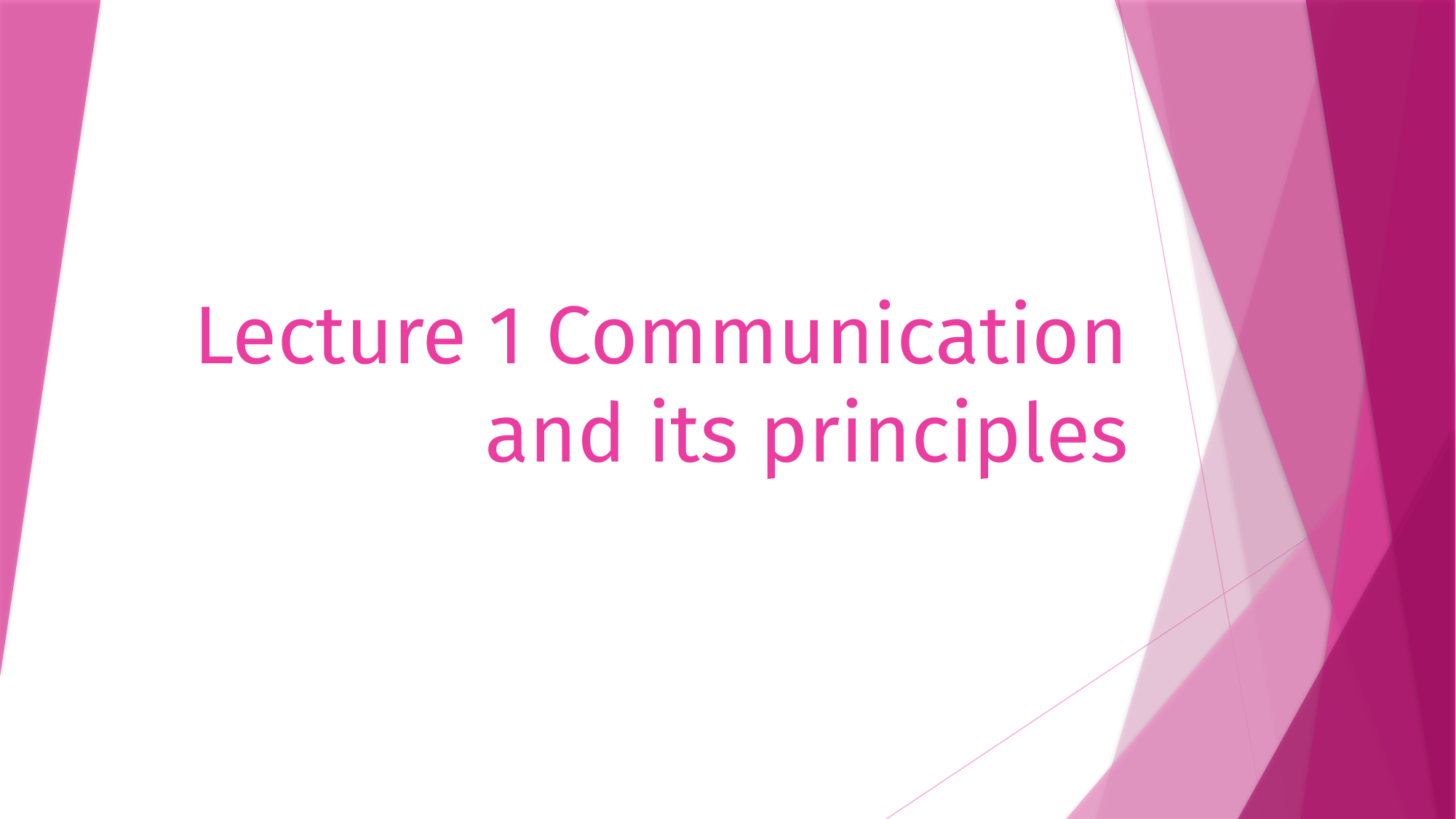

# Lecture 1 Communication and its principles